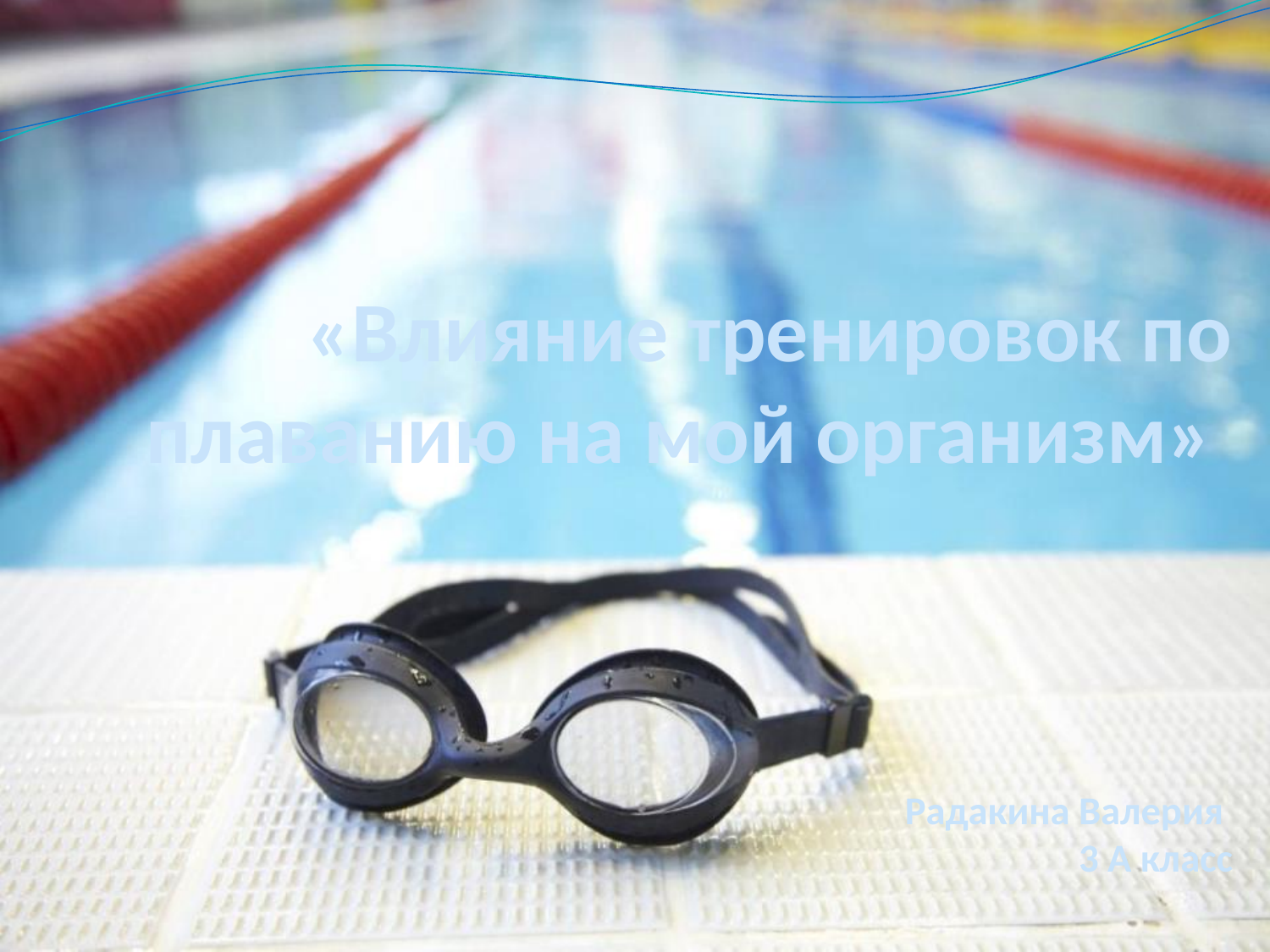

# «Влияние тренировок по плаванию на мой организм»
Радакина Валерия
3 А класс